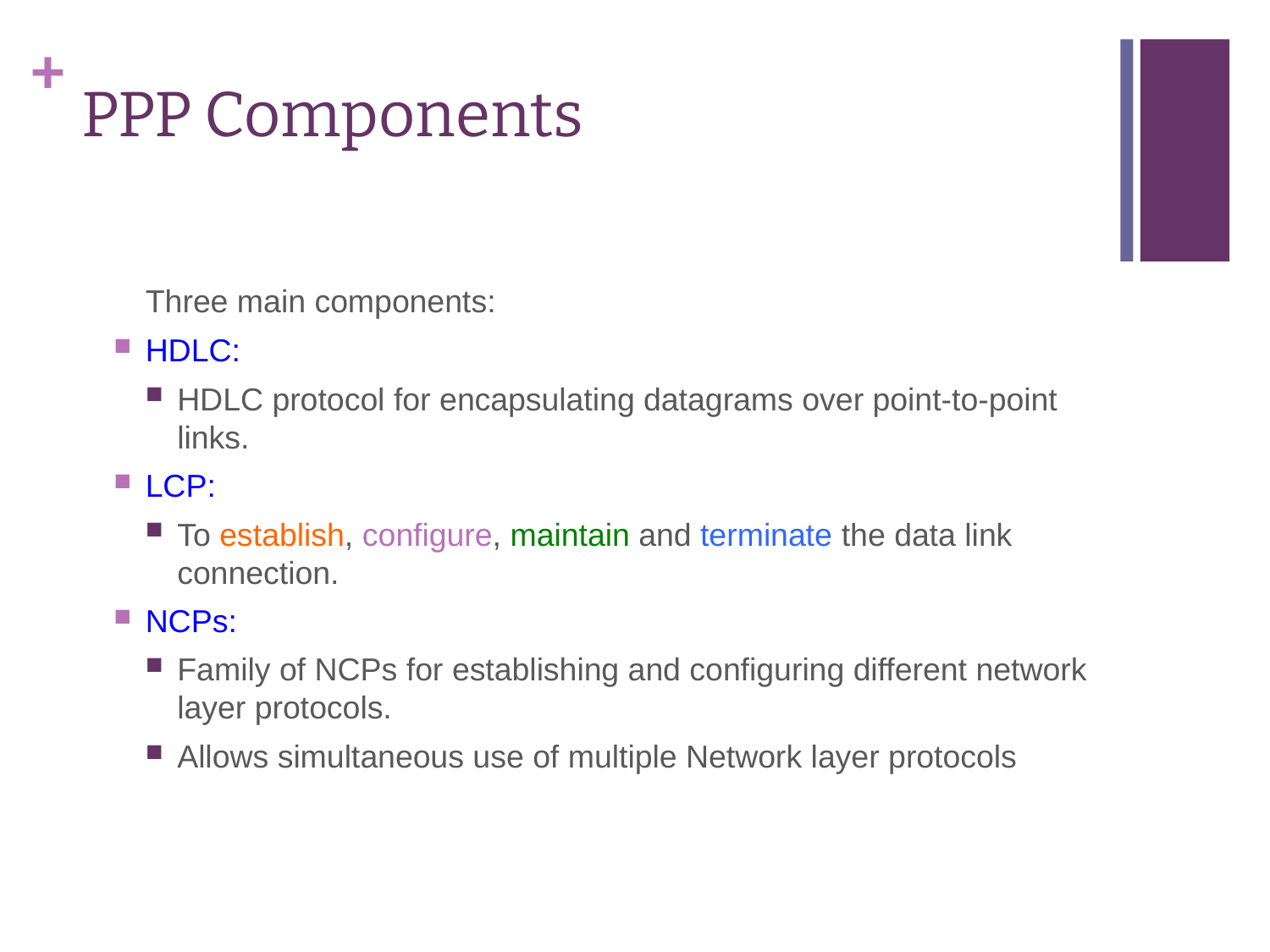

# PPP Components
Three main components:
HDLC:
HDLC protocol for encapsulating datagrams over point-to-point links.
LCP:
To establish, configure, maintain and terminate the data link connection.
NCPs:
Family of NCPs for establishing and configuring different network layer protocols.
Allows simultaneous use of multiple Network layer protocols